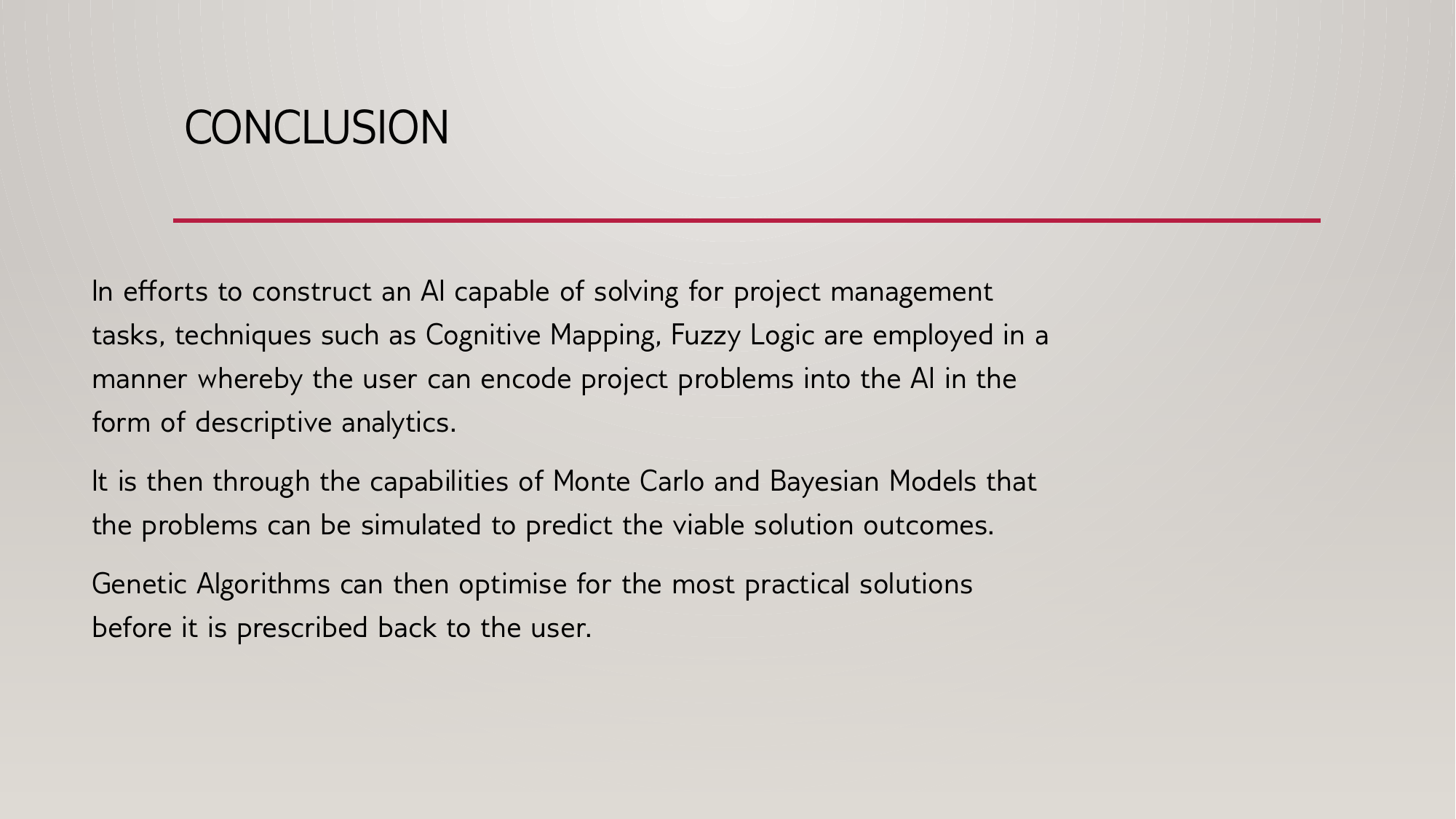

# Conclusion
In efforts to construct an AI capable of solving for project management tasks, techniques such as Cognitive Mapping, Fuzzy Logic are employed in a manner whereby the user can encode project problems into the AI in the form of descriptive analytics.
It is then through the capabilities of Monte Carlo and Bayesian Models that the problems can be simulated to predict the viable solution outcomes.
Genetic Algorithms can then optimise for the most practical solutions before it is prescribed back to the user.